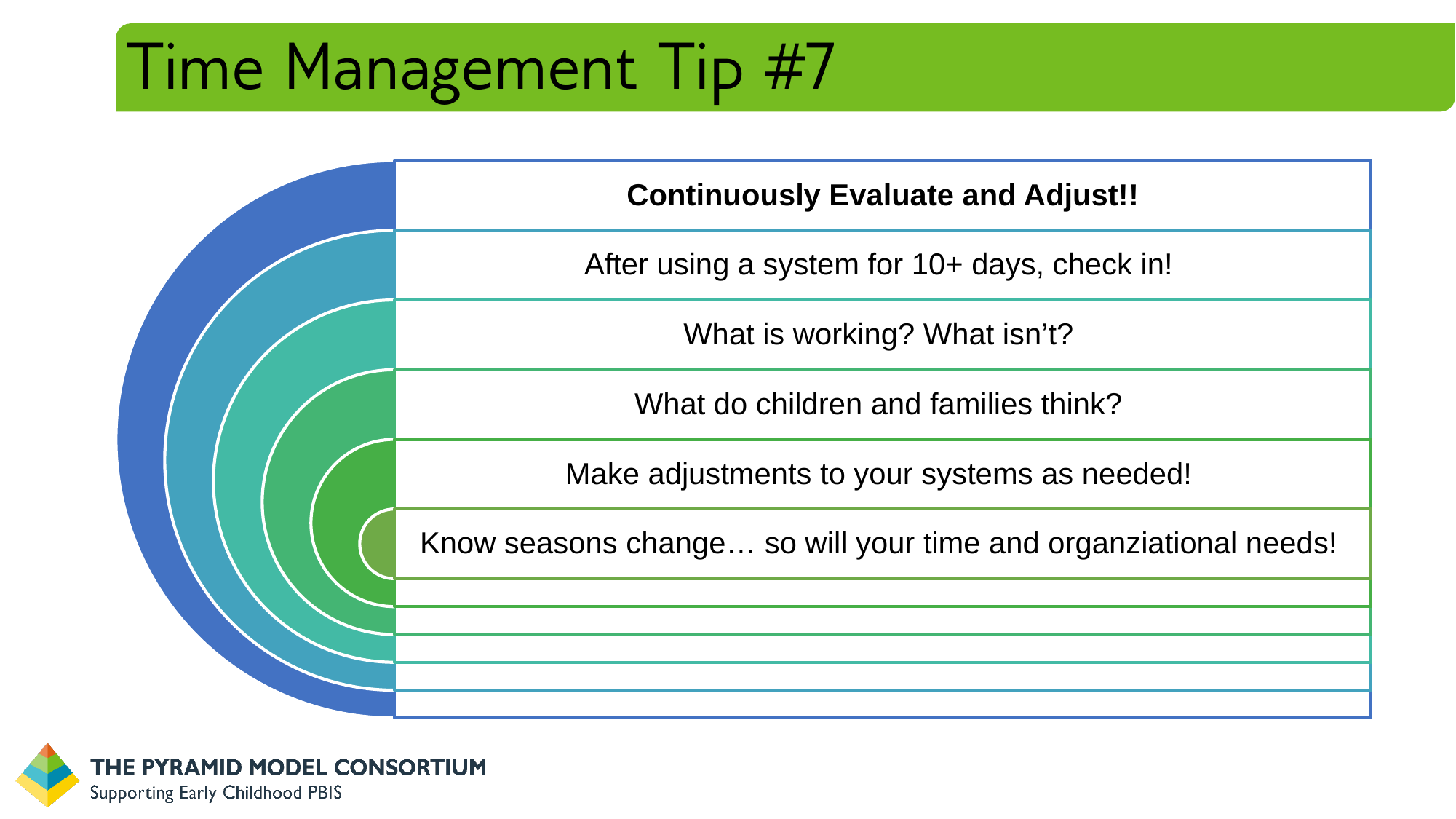

# Time Management Tip #7

Continuously Evaluate and Adjust!!

After using a system for 10+ days, check in!

What is working? What isn’t?

What do children and families think?

Make adjustments to your systems as needed!

Know seasons change… so will your time and organziational needs!